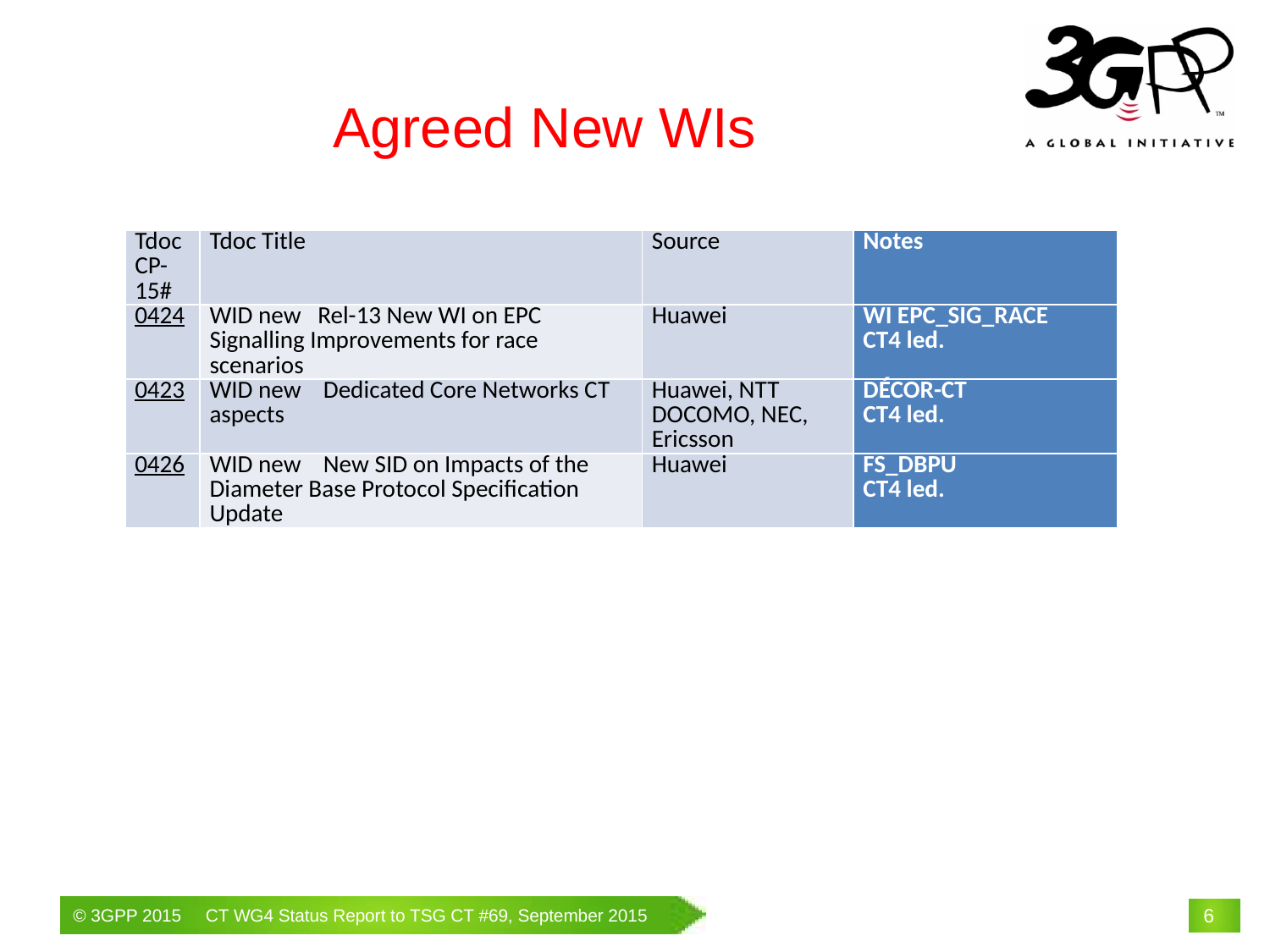

# Agreed New WIs
| Tdoc CP-15# | Tdoc Title | Source | Notes |
| --- | --- | --- | --- |
| 0424 | WID new Rel-13 New WI on EPC Signalling Improvements for race scenarios | Huawei | WI EPC\_SIG\_RACE CT4 led. |
| 0423 | WID new Dedicated Core Networks CT aspects | Huawei, NTT DOCOMO, NEC, Ericsson | DÉCOR-CT CT4 led. |
| 0426 | WID new New SID on Impacts of the Diameter Base Protocol Specification Update | Huawei | FS\_DBPU CT4 led. |